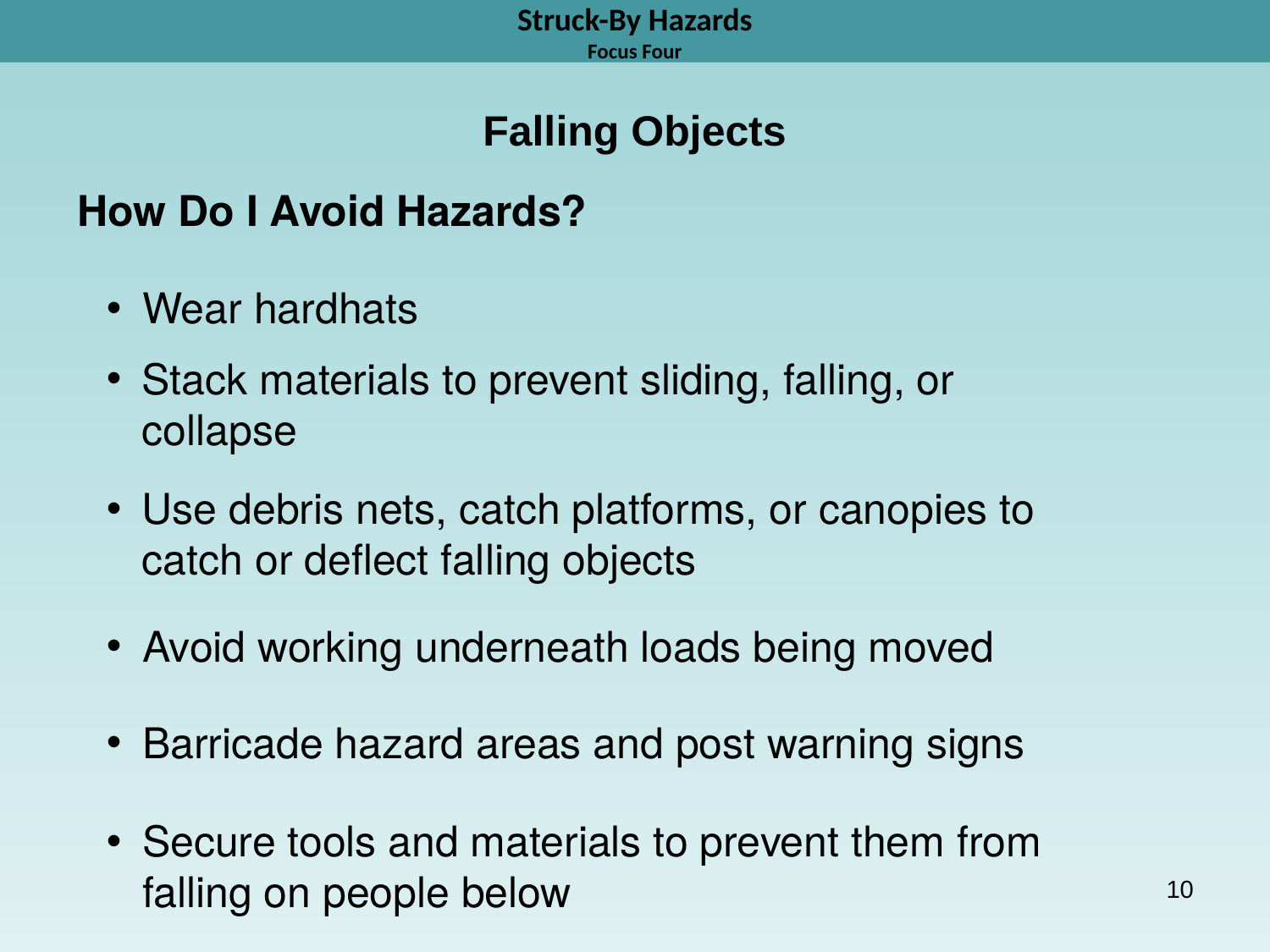

Struck-By Hazards
Focus Four
Falling Objects
How Do I Avoid Hazards?
Wear hardhats
Stack materials to prevent sliding, falling, or collapse
Use debris nets, catch platforms, or canopies to catch or deflect falling objects
Avoid working underneath loads being moved
Barricade hazard areas and post warning signs
Secure tools and materials to prevent them from falling on people below
10